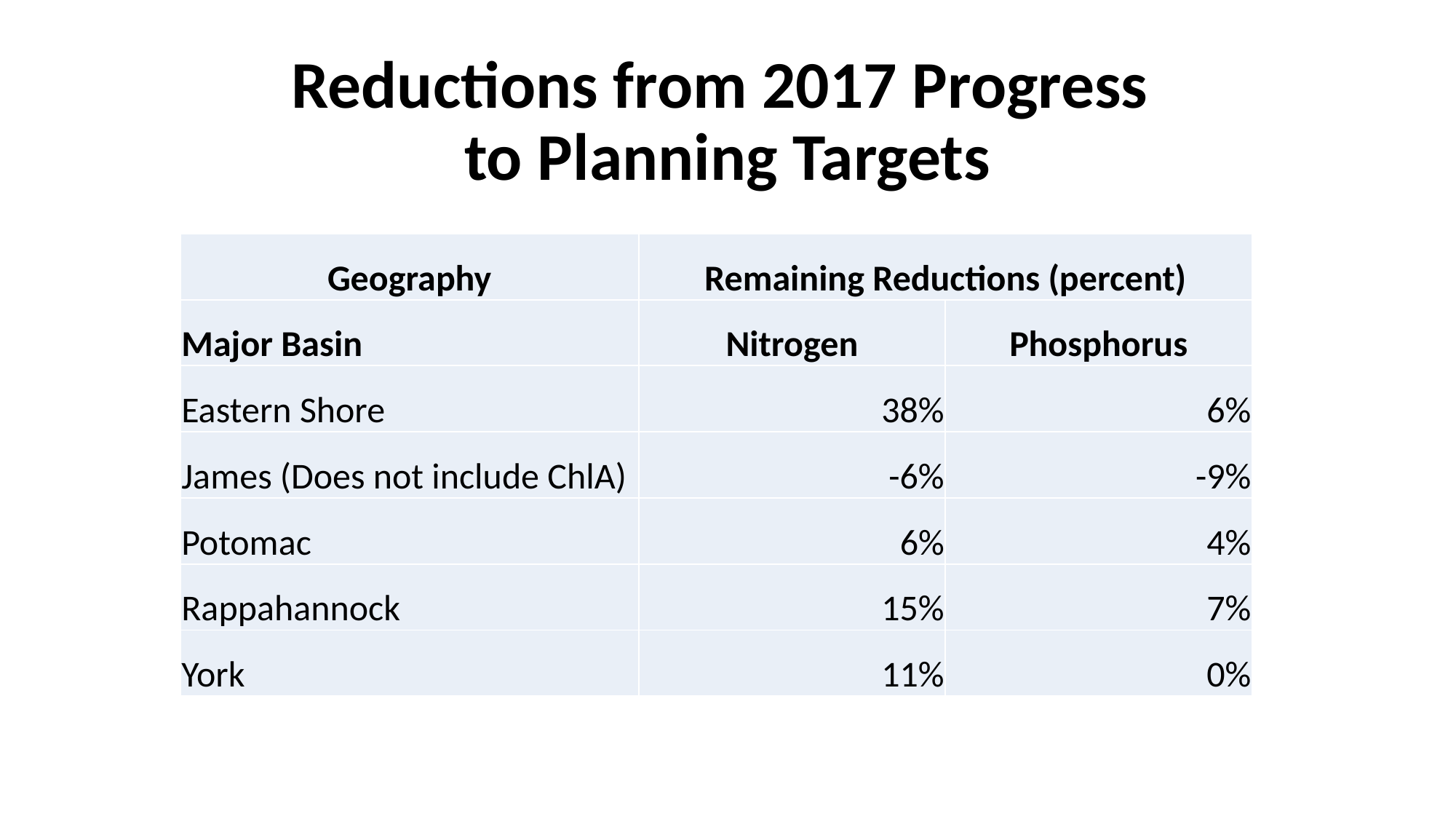

# Reductions from 2017 Progress to Planning Targets
| Geography | Remaining Reductions (percent) |  |
| --- | --- | --- |
| Major Basin | Nitrogen | Phosphorus |
| Eastern Shore | 38% | 6% |
| James (Does not include ChlA) | -6% | -9% |
| Potomac | 6% | 4% |
| Rappahannock | 15% | 7% |
| York | 11% | 0% |